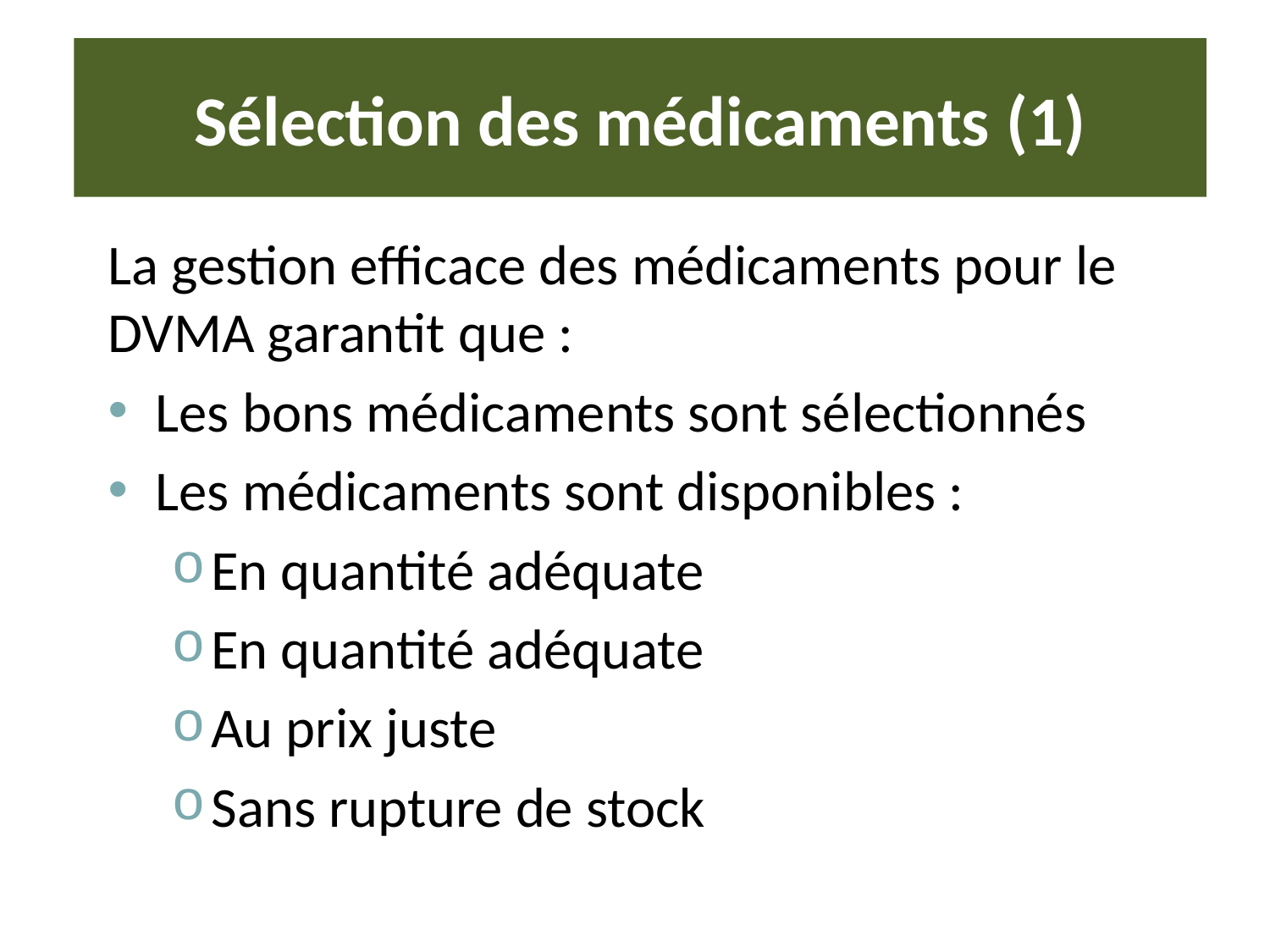

Sélection des médicaments (1)
#
La gestion efficace des médicaments pour le DVMA garantit que :
Les bons médicaments sont sélectionnés
Les médicaments sont disponibles :
En quantité adéquate
En quantité adéquate
Au prix juste
Sans rupture de stock